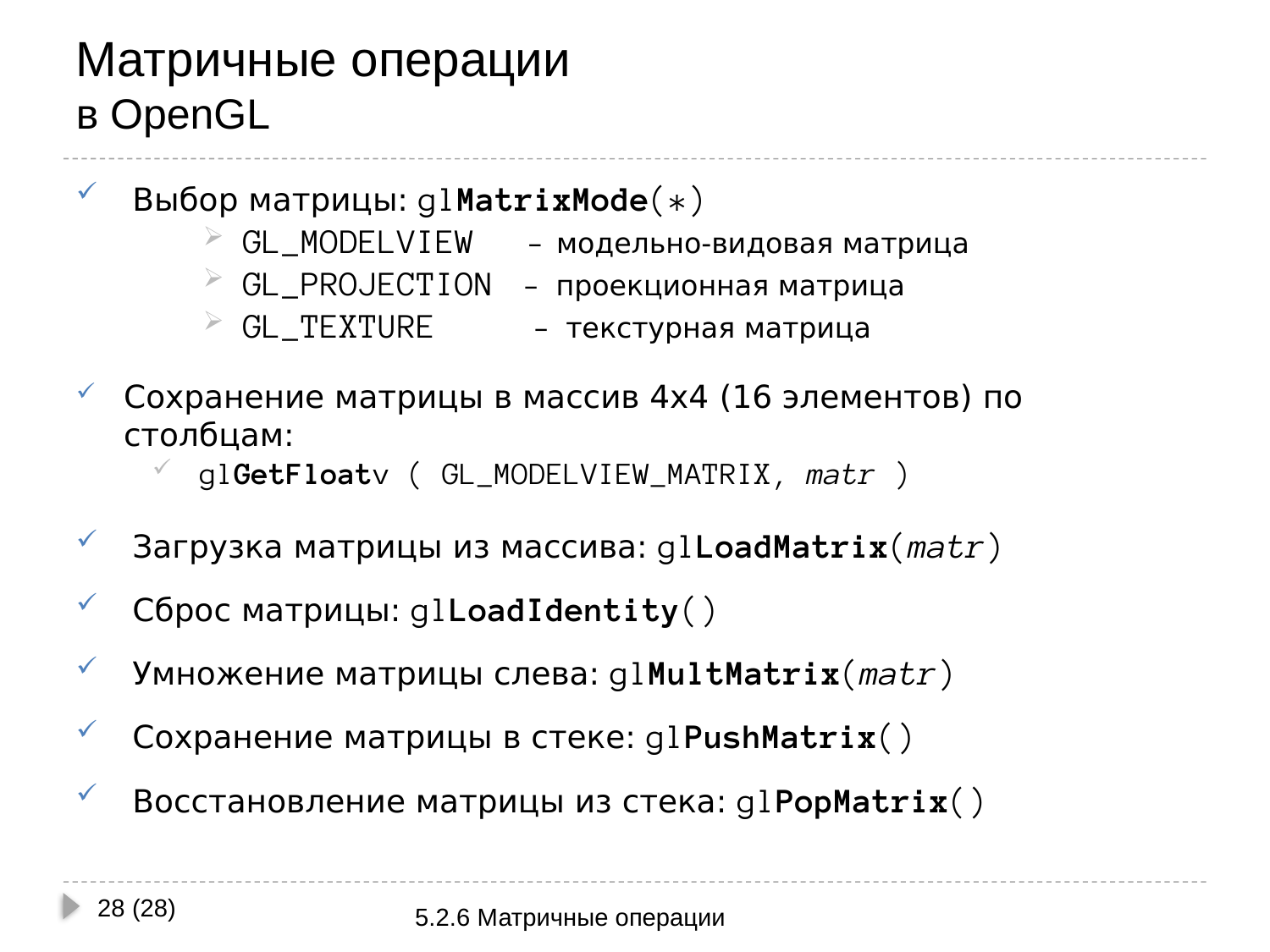

# Матричные операции в OpenGL
 Выбор матрицы: glMatrixMode(*)
 GL_MODELVIEW      –  модельно-видовая матрица
 GL_PROJECTION  –  проекционная матрица
 GL_TEXTURE           –  текстурная матрица
Сохранение матрицы в массив 4х4 (16 элементов) по столбцам:
glGetFloatv ( GL_MODELVIEW_MATRIX, matr )
 Загрузка матрицы из массива: glLoadMatrix(matr)
 Сброс матрицы: glLoadIdentity()
 Умножение матрицы слева: glMultMatrix(matr)
 Сохранение матрицы в стеке: glPushMatrix()
 Восстановление матрицы из стека: glPopMatrix()

28 (28)
5.2.6 Матричные операции